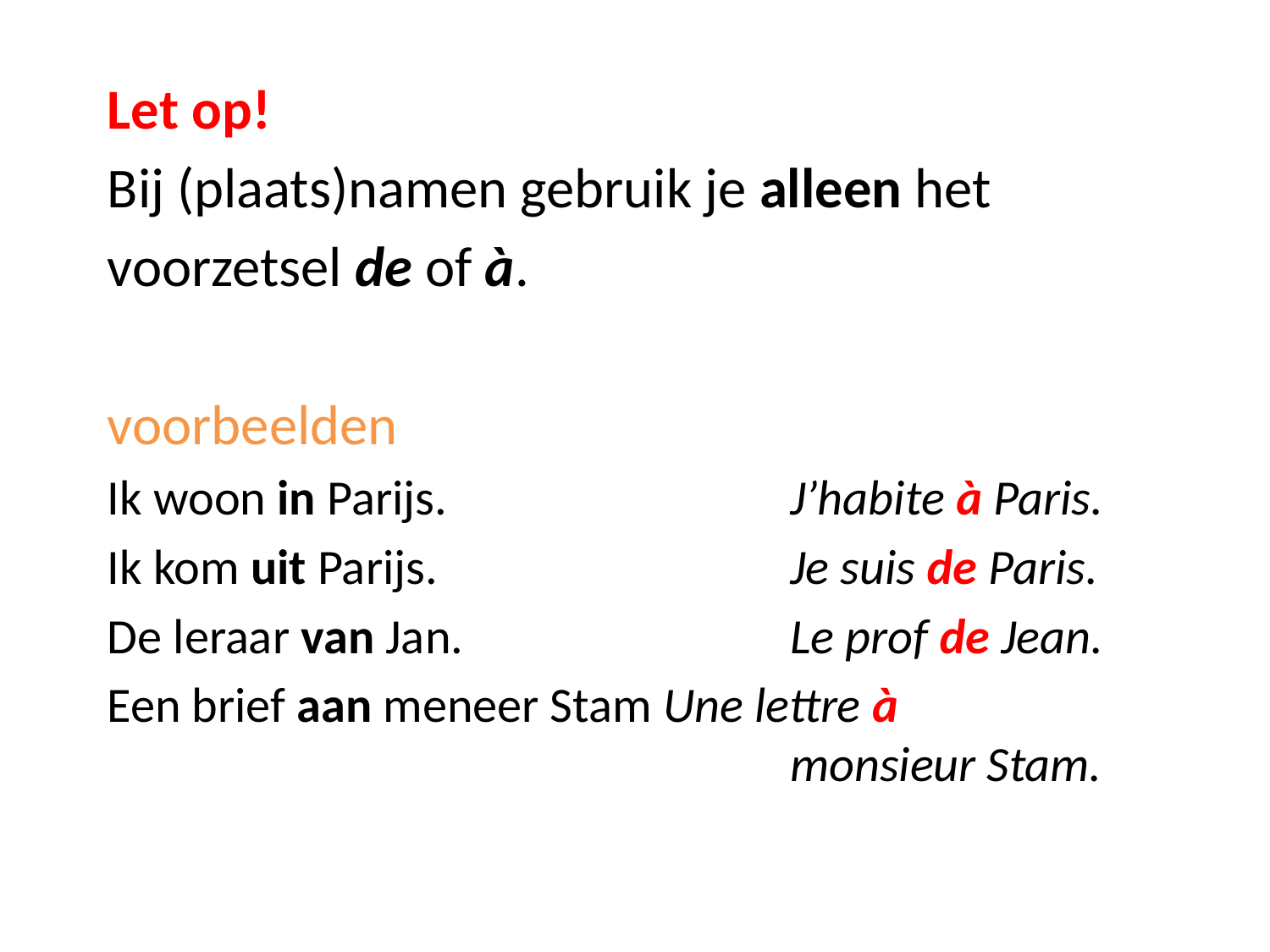

Let op!
Bij (plaats)namen gebruik je alleen het
voorzetsel de of à.

voorbeelden
Ik woon in Parijs.			J’habite à Paris.
Ik kom uit Parijs.			Je suis de Paris.
De leraar van Jan.			Le prof de Jean.
Een brief aan meneer Stam	Une lettre à  						monsieur Stam.